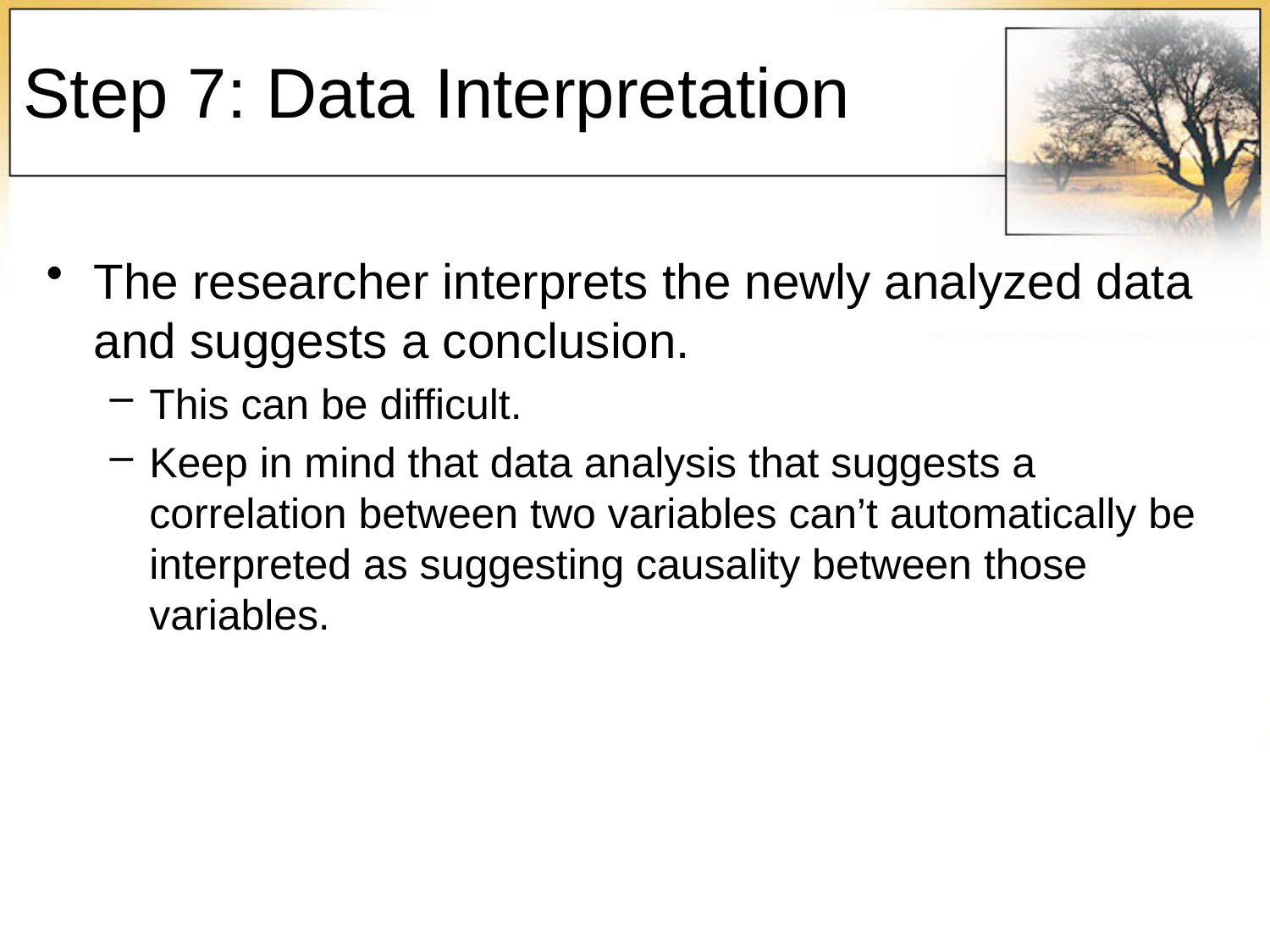

# Step 7: Data Interpretation
The researcher interprets the newly analyzed data and suggests a conclusion.
This can be difficult.
Keep in mind that data analysis that suggests a correlation between two variables can’t automatically be interpreted as suggesting causality between those variables.